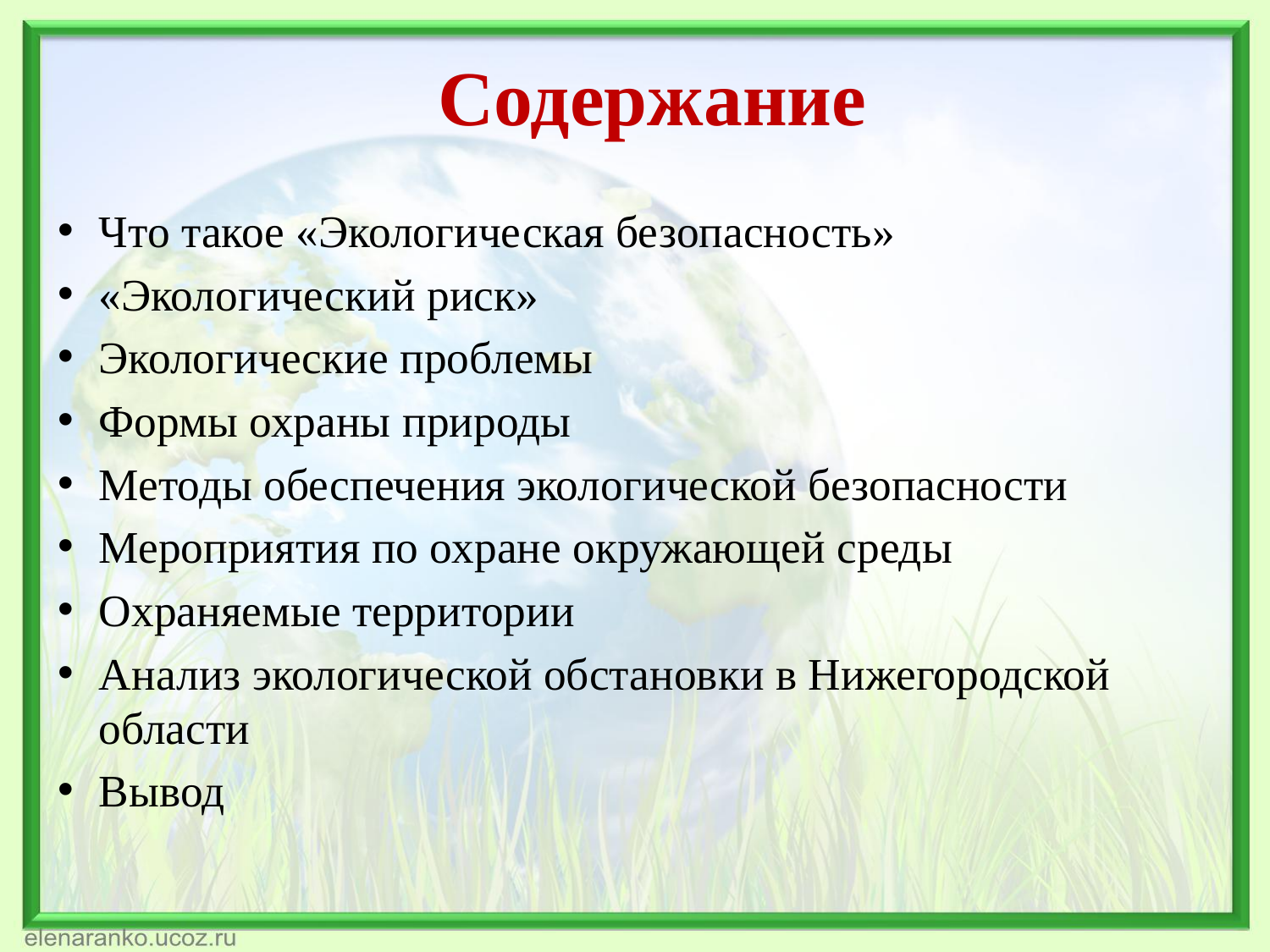

# Содержание
Что такое «Экологическая безопасность»
«Экологический риск»
Экологические проблемы
Формы охраны природы
Методы обеспечения экологической безопасности
Мероприятия по охране окружающей среды
Охраняемые территории
Анализ экологической обстановки в Нижегородской области
Вывод